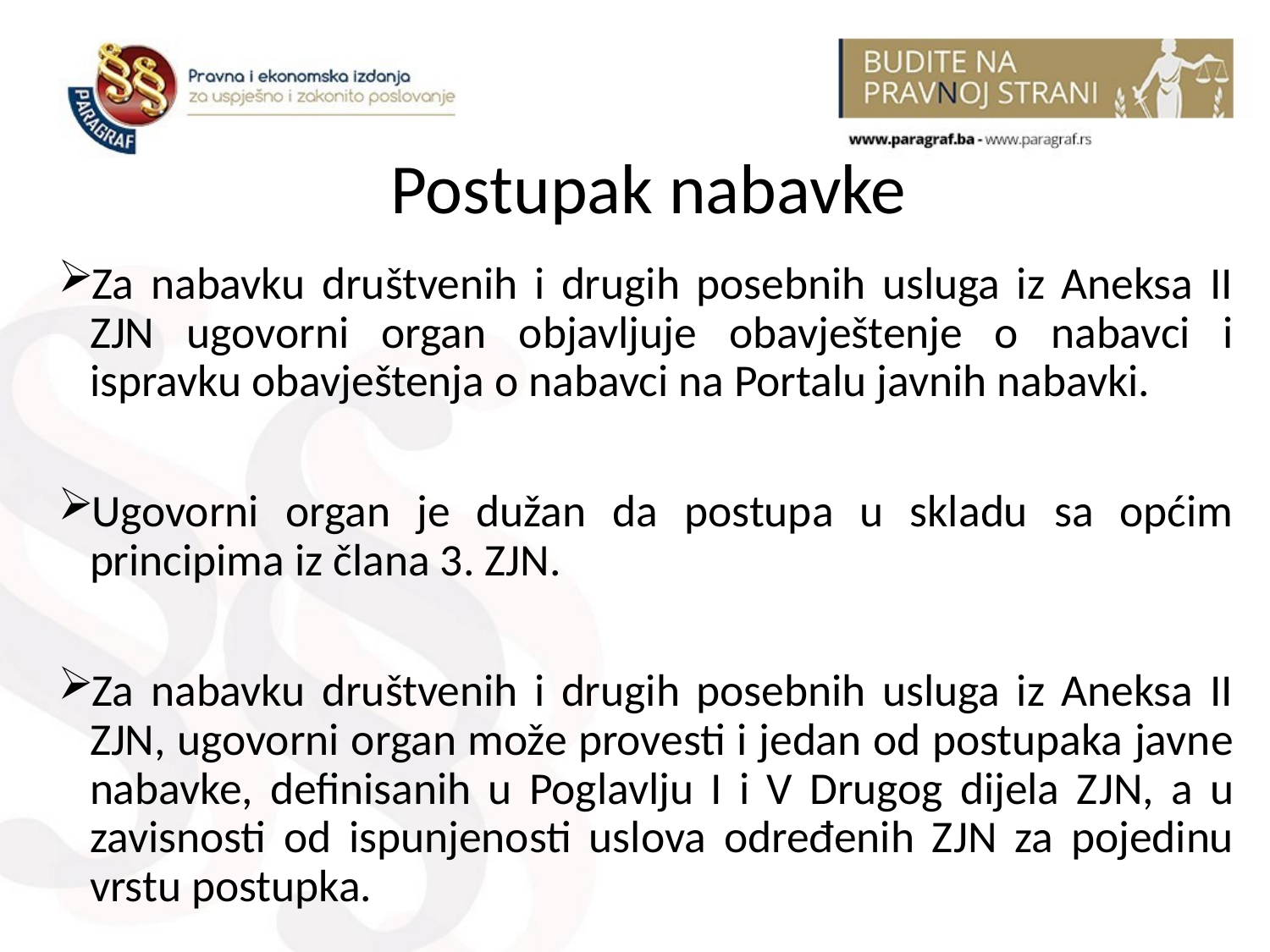

# Postupak nabavke
Za nabavku društvenih i drugih posebnih usluga iz Aneksa II ZJN ugovorni organ objavljuje obavještenje o nabavci i ispravku obavještenja o nabavci na Portalu javnih nabavki.

Ugovorni organ je dužan da postupa u skladu sa općim principima iz člana 3. ZJN.

Za nabavku društvenih i drugih posebnih usluga iz Aneksa II ZJN, ugovorni organ može provesti i jedan od postupaka javne nabavke, definisanih u Poglavlju I i V Drugog dijela ZJN, a u zavisnosti od ispunjenosti uslova određenih ZJN za pojedinu vrstu postupka.